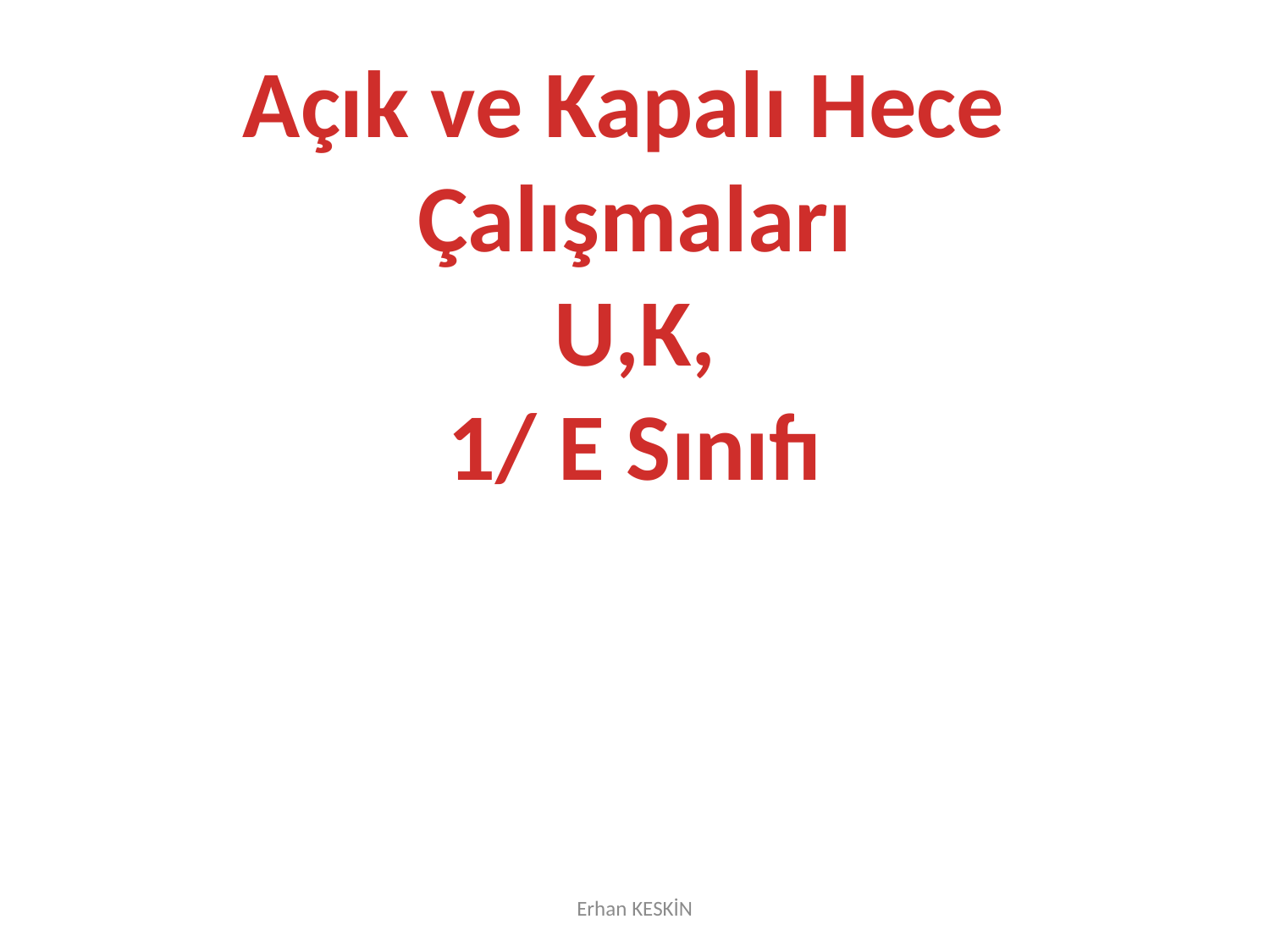

Açık ve Kapalı Hece
Çalışmaları
U,K,
1/ E Sınıfı

Erhan KESKİN